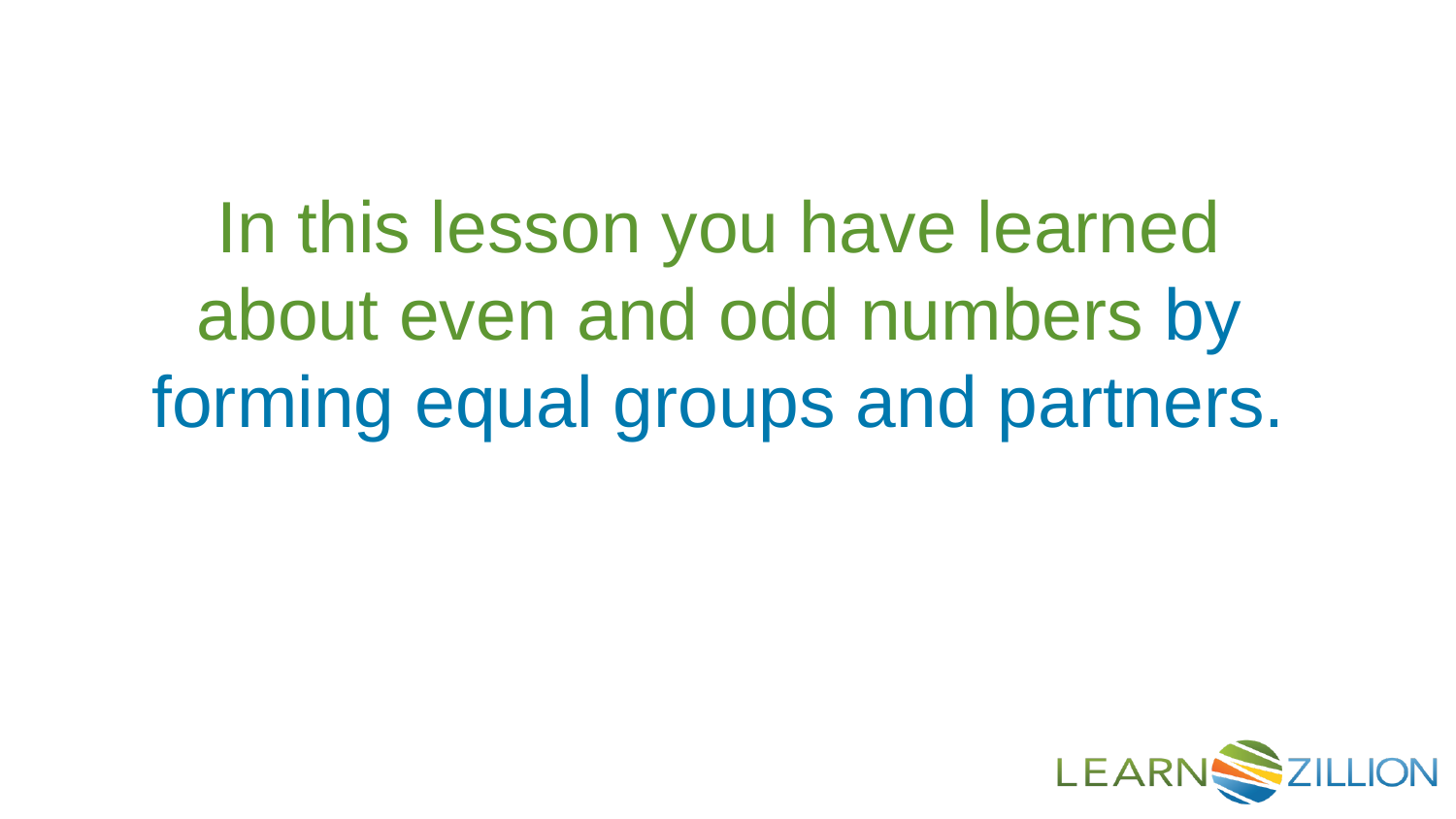

In this lesson you have learned about even and odd numbers by forming equal groups and partners.